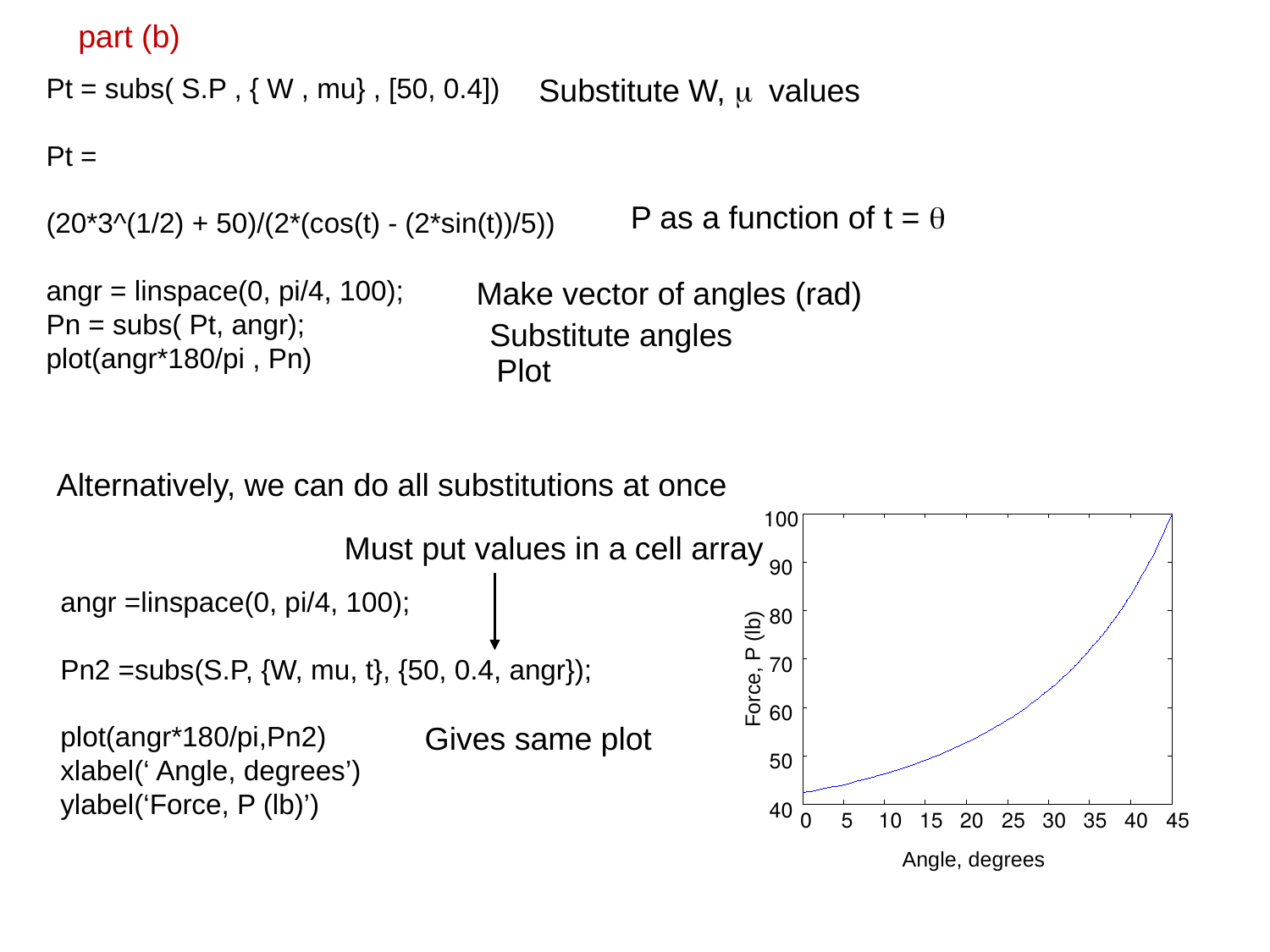

part (b)
Substitute W, μ values
Pt = subs( S.P , { W , mu} , [50, 0.4])

Pt =

(20*3^(1/2) + 50)/(2*(cos(t) - (2*sin(t))/5))

angr = linspace(0, pi/4, 100);
Pn = subs( Pt, angr);
plot(angr*180/pi , Pn)
P as a function of t = θ
Make vector of angles (rad)
Substitute angles
Plot
Alternatively, we can do all substitutions at once
100

Must put values in a cell array
90

angr =linspace(0, pi/4, 100);

Pn2 =subs(S.P, {W, mu, t}, {50, 0.4, angr});

plot(angr*180/pi,Pn2)
xlabel(‘ Angle, degrees’)
ylabel(‘Force, P (lb)’)
80

Force, P (lb)
70

60

Gives same plot
50

40

0
5
10
15
20
25
30
35
40
45
Angle, degrees